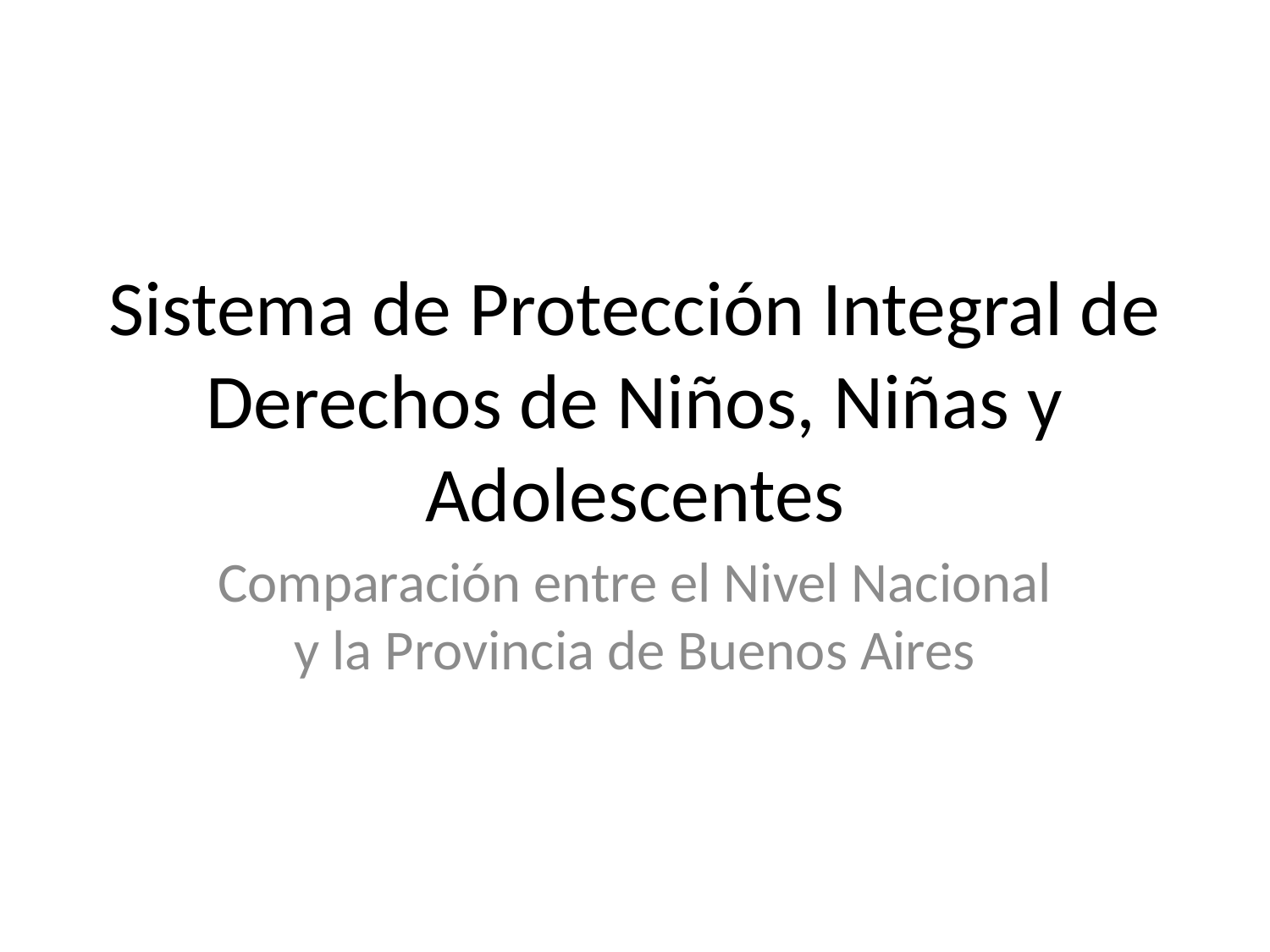

# Sistema de Protección Integral de Derechos de Niños, Niñas y Adolescentes
Comparación entre el Nivel Nacional y la Provincia de Buenos Aires